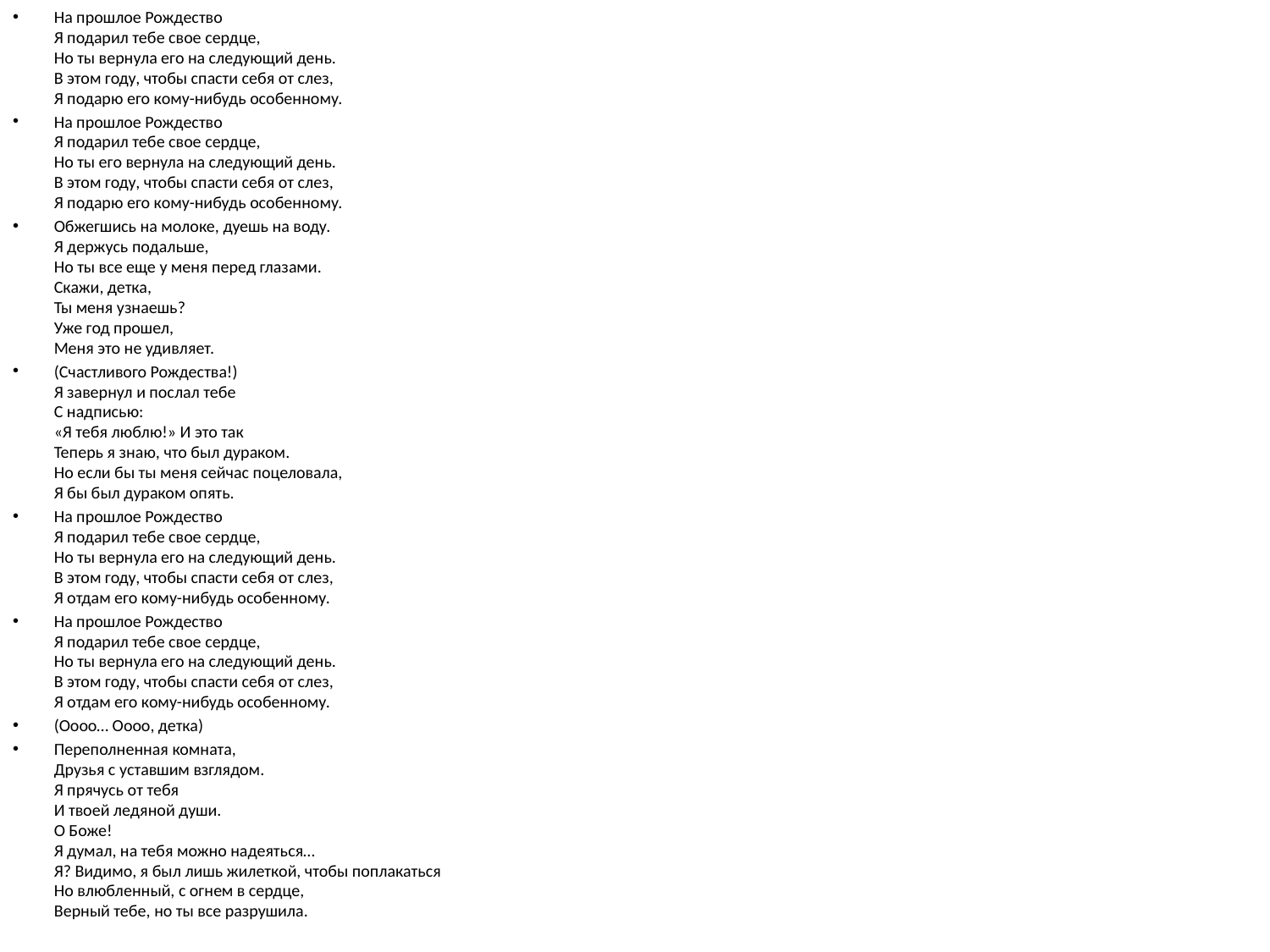

На прошлое Рождество
Я подарил тебе свое сердце,
Но ты вернула его на следующий день.
В этом году, чтобы спасти себя от слез,
Я подарю его кому-нибудь особенному.
На прошлое Рождество
Я подарил тебе свое сердце,
Но ты его вернула на следующий день.
В этом году, чтобы спасти себя от слез,
Я подарю его кому-нибудь особенному.
Обжегшись на молоке, дуешь на воду.
Я держусь подальше,
Но ты все еще у меня перед глазами.
Скажи, детка,
Ты меня узнаешь?
Уже год прошел,
Меня это не удивляет.
(Счастливого Рождества!)
Я завернул и послал тебе
С надписью:
«Я тебя люблю!» И это так
Теперь я знаю, что был дураком.
Но если бы ты меня сейчас поцеловала,
Я бы был дураком опять.
На прошлое Рождество
Я подарил тебе свое сердце,
Но ты вернула его на следующий день.
В этом году, чтобы спасти себя от слез,
Я отдам его кому-нибудь особенному.
На прошлое Рождество
Я подарил тебе свое сердце,
Но ты вернула его на следующий день.
В этом году, чтобы спасти себя от слез,
Я отдам его кому-нибудь особенному.
(Оооо… Оооо, детка)
Переполненная комната,
Друзья с уставшим взглядом.
Я прячусь от тебя
И твоей ледяной души.
О Боже!
Я думал, на тебя можно надеяться…
Я? Видимо, я был лишь жилеткой, чтобы поплакаться
Но влюбленный, с огнем в сердце,
Верный тебе, но ты все разрушила.
#